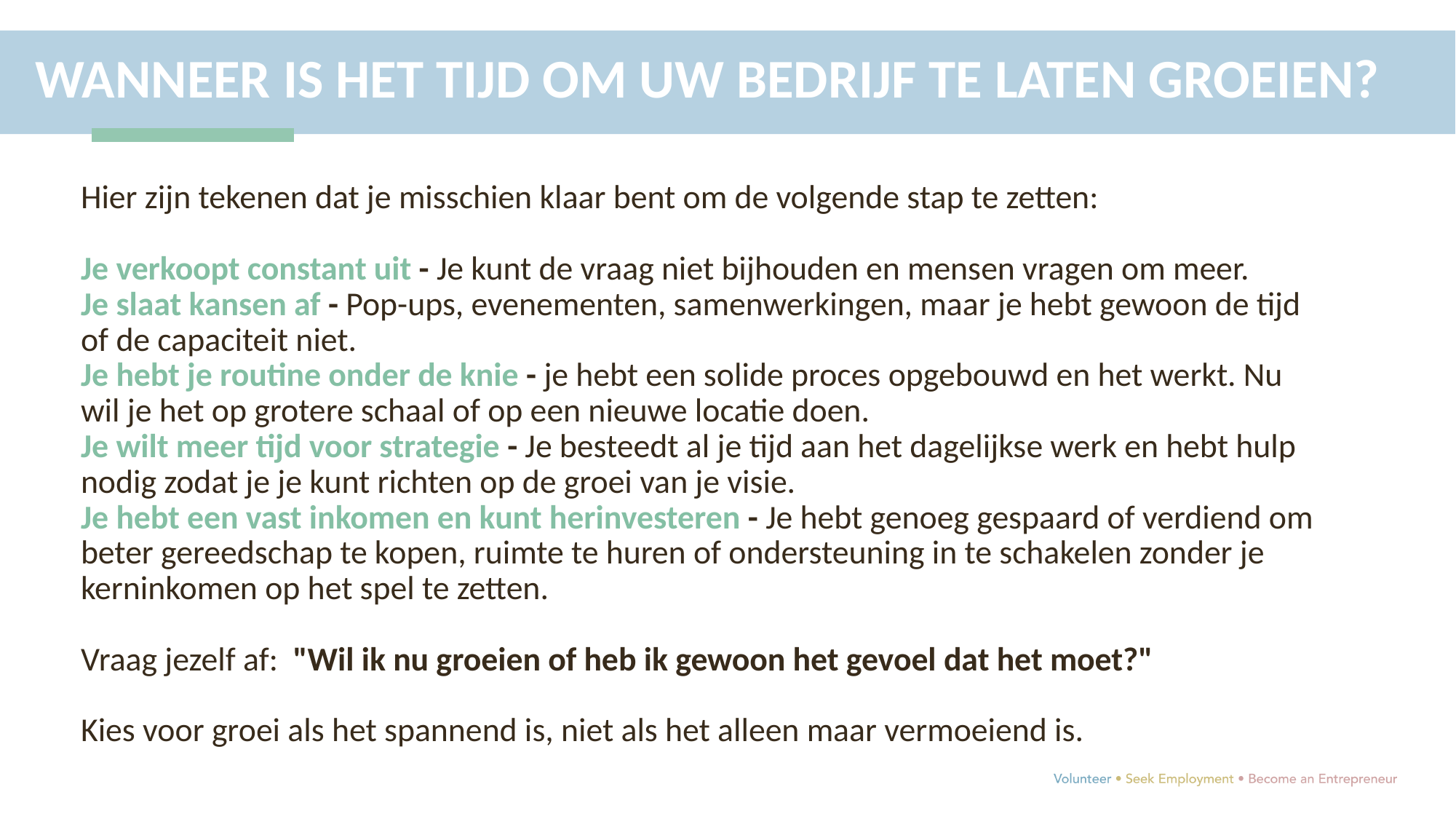

WANNEER IS HET TIJD OM UW BEDRIJF TE LATEN GROEIEN?
Hier zijn tekenen dat je misschien klaar bent om de volgende stap te zetten:

Je verkoopt constant uit - Je kunt de vraag niet bijhouden en mensen vragen om meer.
Je slaat kansen af - Pop-ups, evenementen, samenwerkingen, maar je hebt gewoon de tijd of de capaciteit niet.
Je hebt je routine onder de knie - je hebt een solide proces opgebouwd en het werkt. Nu wil je het op grotere schaal of op een nieuwe locatie doen.
Je wilt meer tijd voor strategie - Je besteedt al je tijd aan het dagelijkse werk en hebt hulp nodig zodat je je kunt richten op de groei van je visie.
Je hebt een vast inkomen en kunt herinvesteren - Je hebt genoeg gespaard of verdiend om beter gereedschap te kopen, ruimte te huren of ondersteuning in te schakelen zonder je kerninkomen op het spel te zetten.

Vraag jezelf af:  "Wil ik nu groeien of heb ik gewoon het gevoel dat het moet?"
Kies voor groei als het spannend is, niet als het alleen maar vermoeiend is.